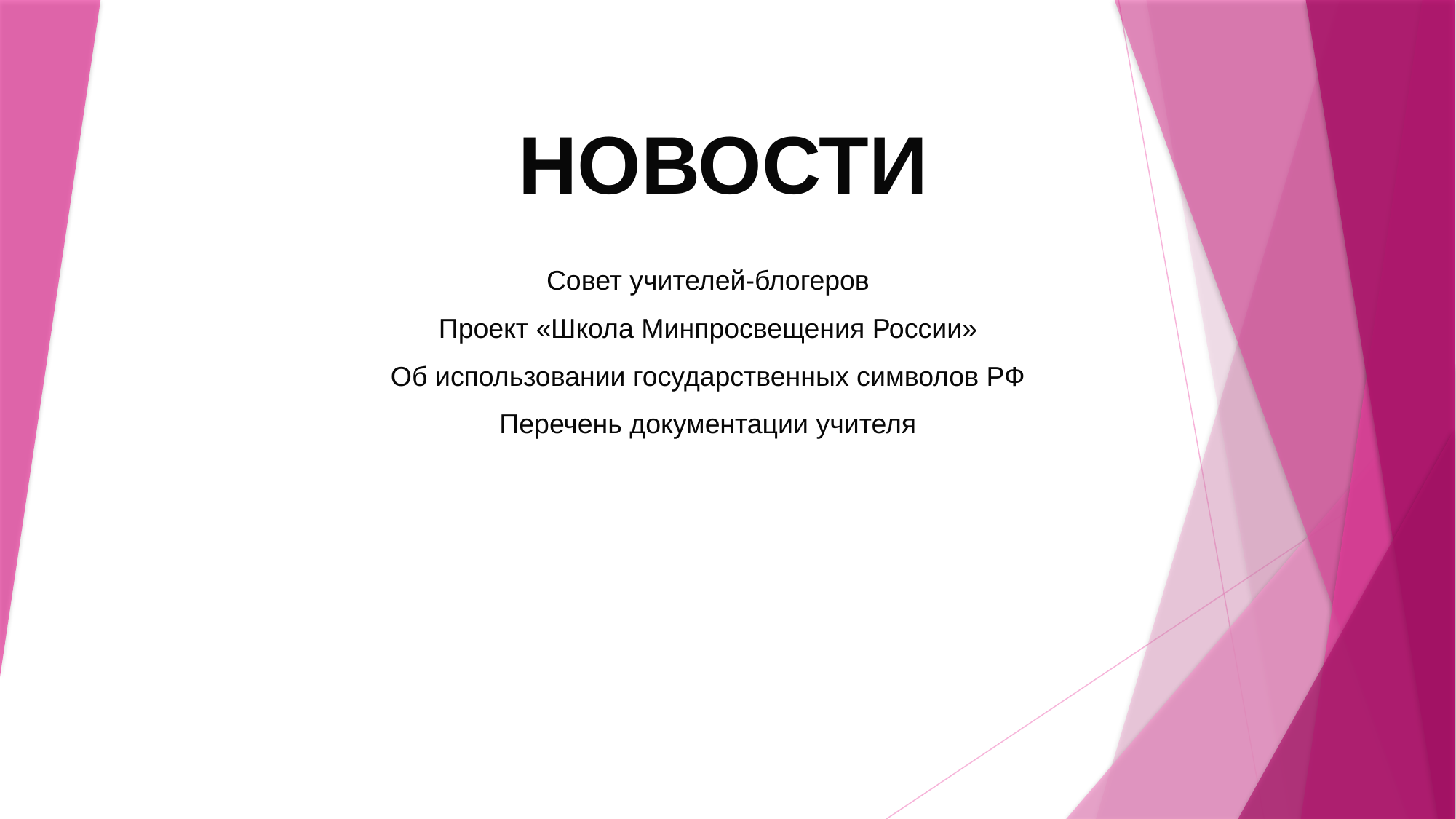

# НОВОСТИ
Совет учителей-блогеров
Проект «Школа Минпросвещения России»
Об использовании государственных символов РФ
Перечень документации учителя